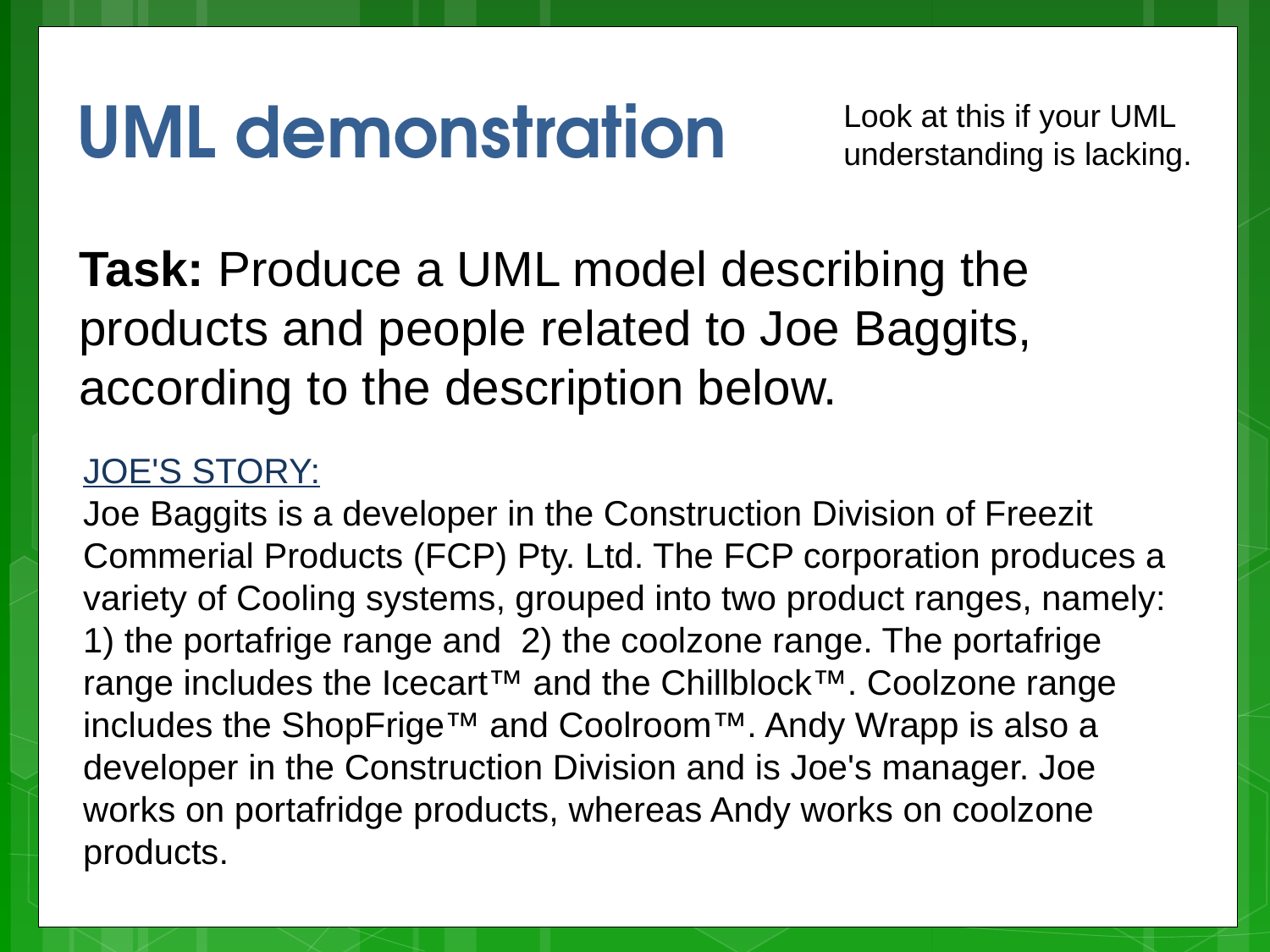

# UML demonstration
Look at this if your UML
understanding is lacking.
Task: Produce a UML model describing the products and people related to Joe Baggits, according to the description below.
JOE'S STORY:
Joe Baggits is a developer in the Construction Division of Freezit Commerial Products (FCP) Pty. Ltd. The FCP corporation produces a variety of Cooling systems, grouped into two product ranges, namely: 1) the portafrige range and  2) the coolzone range. The portafrige range includes the Icecart™ and the Chillblock™. Coolzone range includes the ShopFrige™ and Coolroom™. Andy Wrapp is also a developer in the Construction Division and is Joe's manager. Joe works on portafridge products, whereas Andy works on coolzone products.